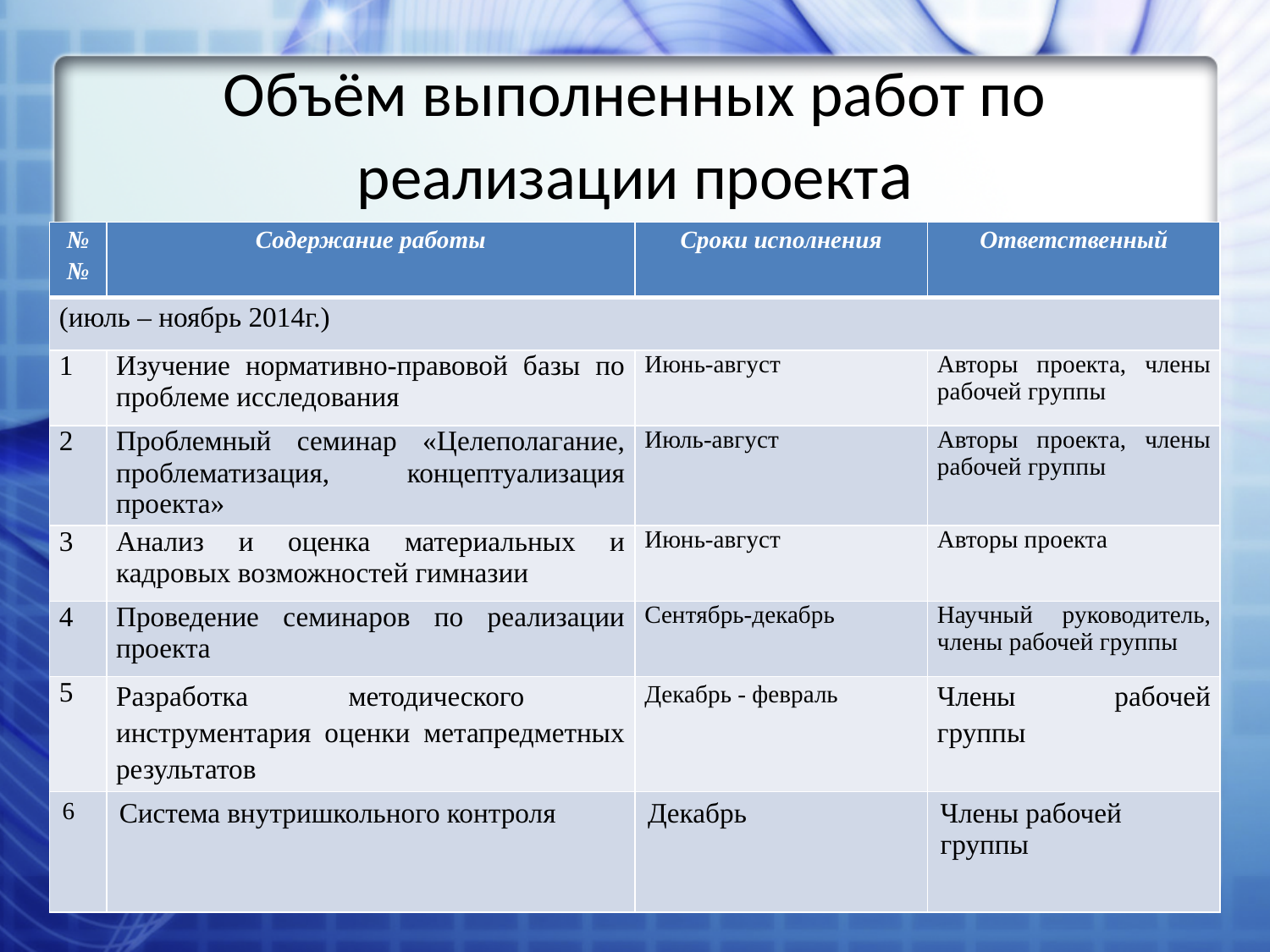

# Объём выполненных работ по реализации проекта
| №№ | Содержание работы | Сроки исполнения | Ответственный |
| --- | --- | --- | --- |
| (июль – ноябрь 2014г.) |  |  |  |
| 1 | Изучение нормативно-правовой базы по проблеме исследования | Июнь-август | Авторы проекта, члены рабочей группы |
| 2 | Проблемный семинар «Целеполагание, проблематизация, концептуализация проекта» | Июль-август | Авторы проекта, члены рабочей группы |
| 3 | Анализ и оценка материальных и кадровых возможностей гимназии | Июнь-август | Авторы проекта |
| 4 | Проведение семинаров по реализации проекта | Сентябрь-декабрь | Научный руководитель, члены рабочей группы |
| 5 | Разработка методического инструментария оценки метапредметных результатов | Декабрь - февраль | Члены рабочей группы |
| 6 | Система внутришкольного контроля | Декабрь | Члены рабочей группы |